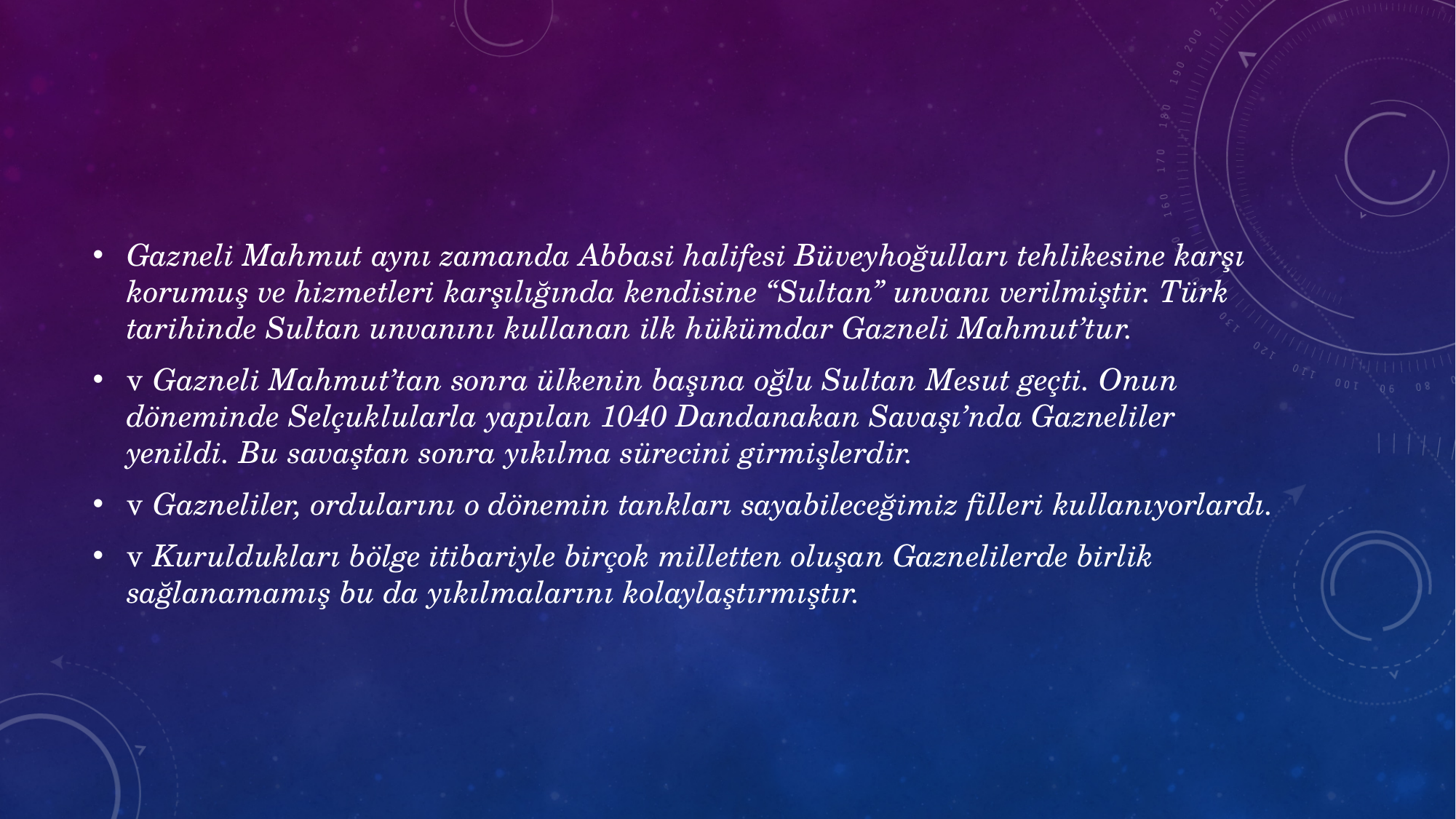

Gazneli Mahmut aynı zamanda Abbasi halifesi Büveyhoğulları tehlikesine karşı korumuş ve hizmetleri karşılığında kendisine “Sultan” unvanı verilmiştir. Türk tarihinde Sultan unvanını kullanan ilk hükümdar Gazneli Mahmut’tur.
v Gazneli Mahmut’tan sonra ülkenin başına oğlu Sultan Mesut geçti. Onun döneminde Selçuklularla yapılan 1040 Dandanakan Savaşı’nda Gazneliler yenildi. Bu savaştan sonra yıkılma sürecini girmişlerdir.
v Gazneliler, ordularını o dönemin tankları sayabileceğimiz filleri kullanıyorlardı.
v Kuruldukları bölge itibariyle birçok milletten oluşan Gaznelilerde birlik sağlanamamış bu da yıkılmalarını kolaylaştırmıştır.